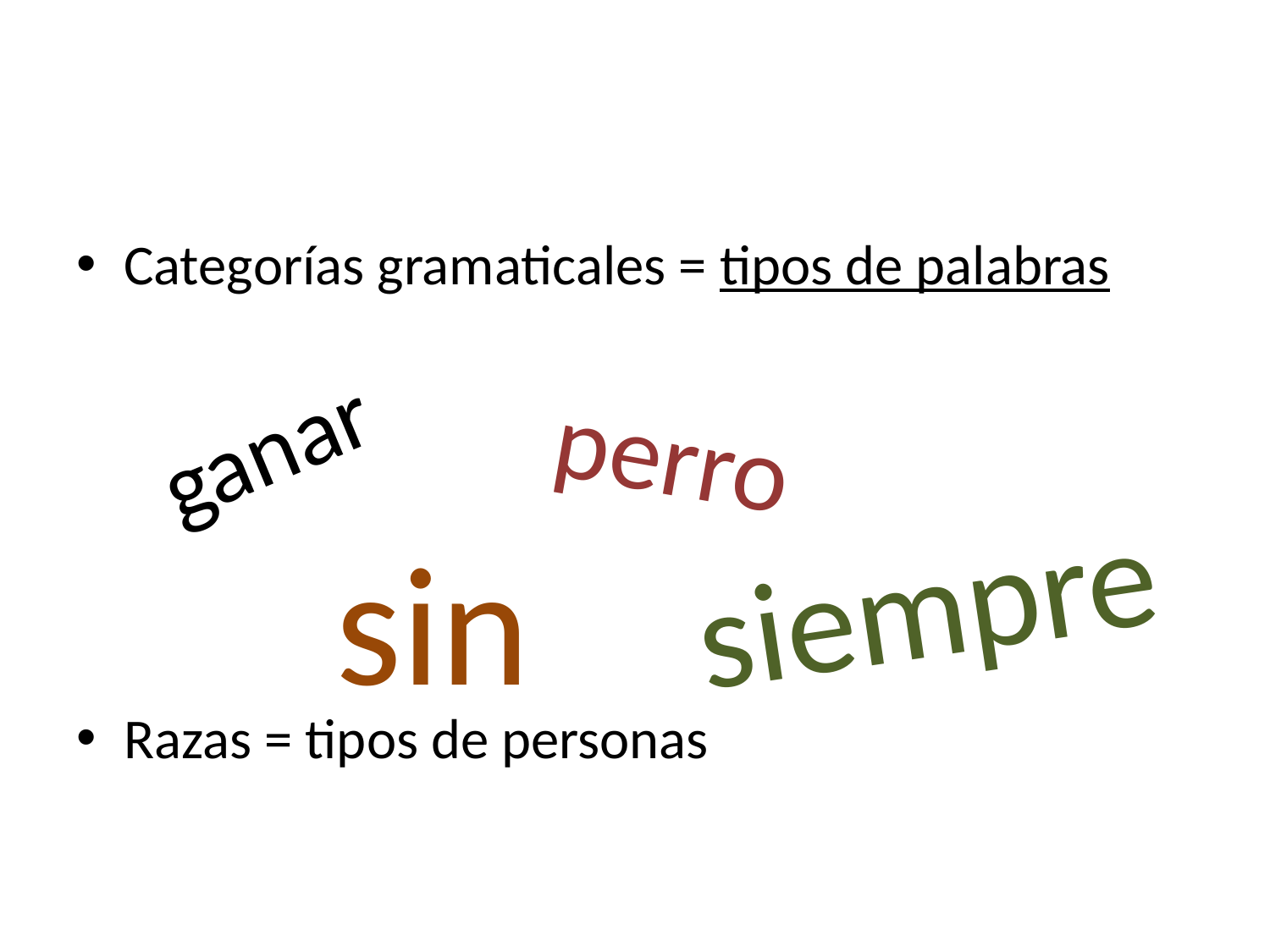

Categorías gramaticales = tipos de palabras

Razas = tipos de personas

ganar
perro
sin
siempre